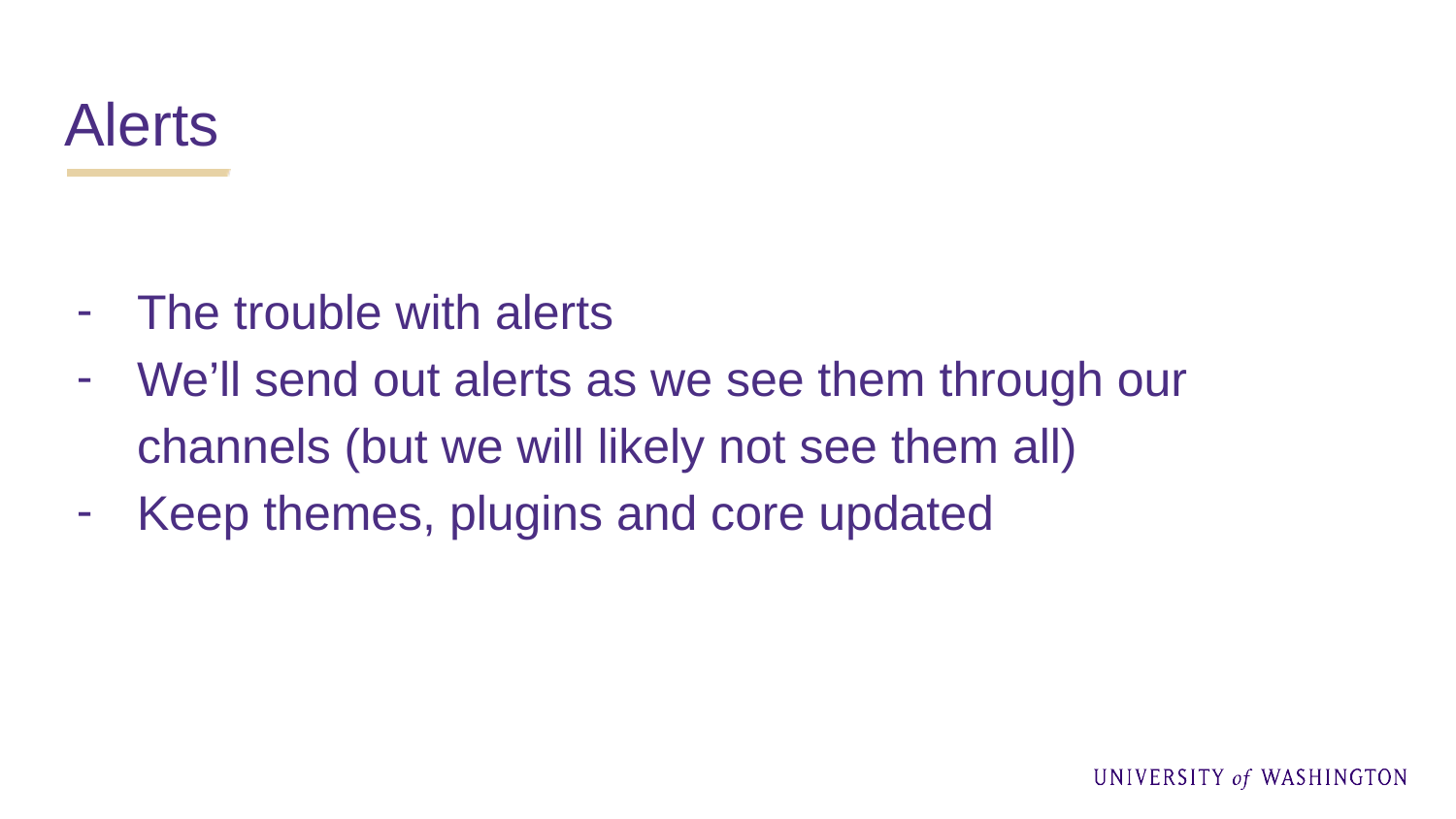

# Alerts

The trouble with alerts
We’ll send out alerts as we see them through our channels (but we will likely not see them all)
Keep themes, plugins and core updated